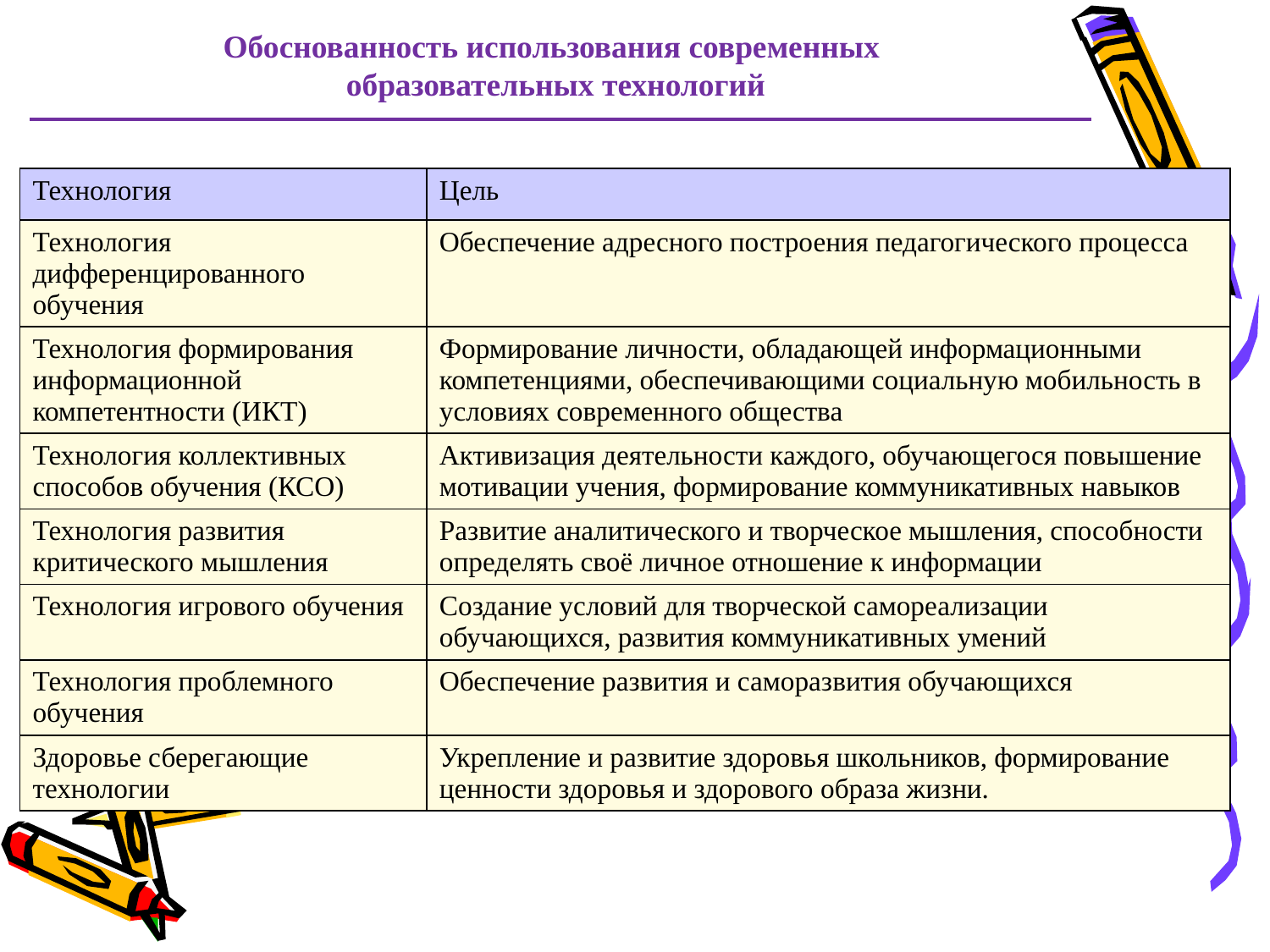

Обоснованность использования современных
образовательных технологий
| Технология | Цель |
| --- | --- |
| Технология дифференцированного обучения | Обеспечение адресного построения педагогического процесса |
| Технология формирования информационной компетентности (ИКТ) | Формирование личности, обладающей информационными компетенциями, обеспечивающими социальную мобильность в условиях современного общества |
| Технология коллективных способов обучения (КСО) | Активизация деятельности каждого, обучающегося повышение мотивации учения, формирование коммуникативных навыков |
| Технология развития критического мышления | Развитие аналитического и творческое мышления, способности определять своё личное отношение к информации |
| Технология игрового обучения | Создание условий для творческой самореализации обучающихся, развития коммуникативных умений |
| Технология проблемного обучения | Обеспечение развития и саморазвития обучающихся |
| Здоровье сберегающие технологии | Укрепление и развитие здоровья школьников, формирование ценности здоровья и здорового образа жизни. |